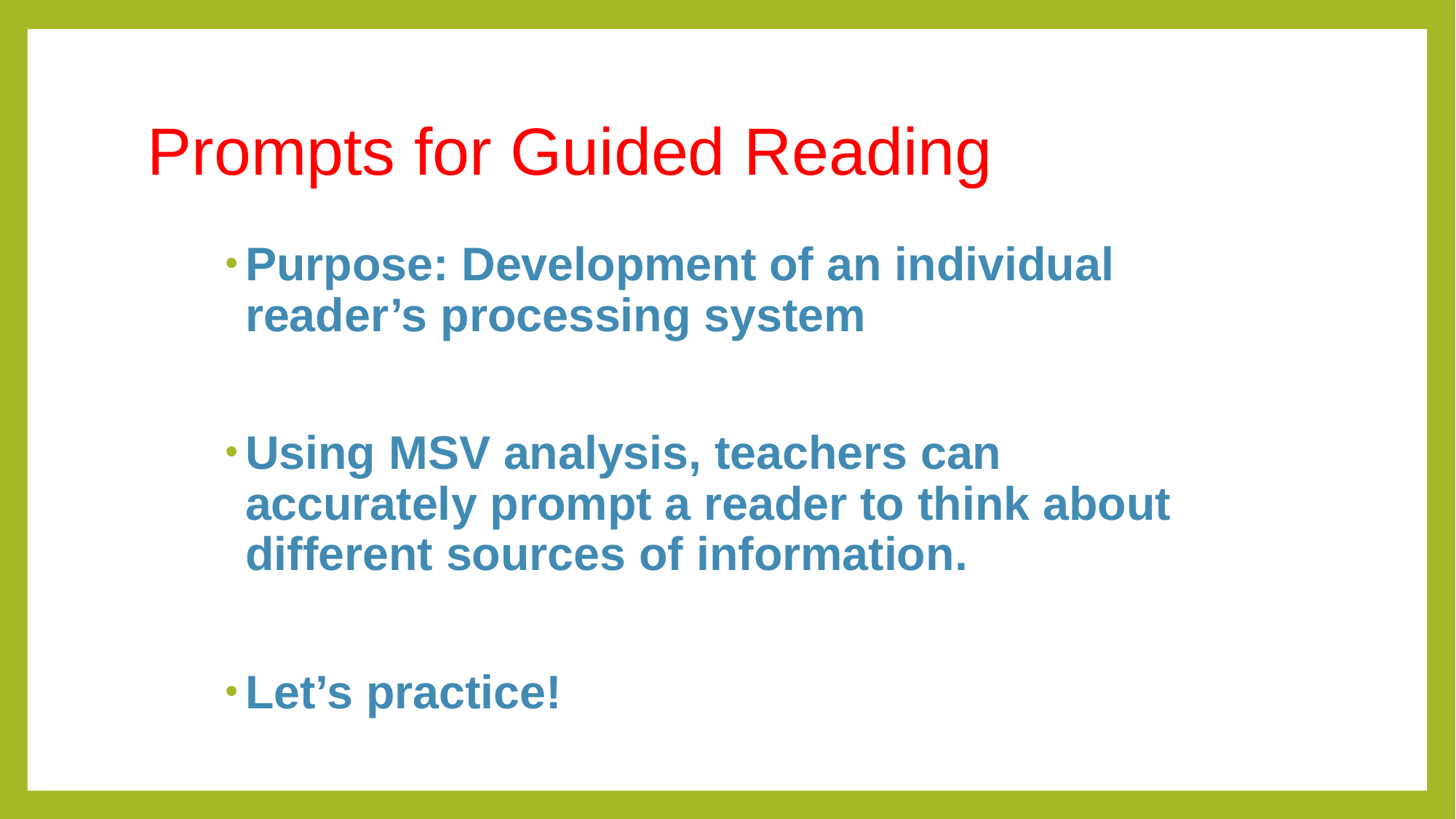

# Prompts for Guided Reading
Purpose: Development of an individual reader’s processing system

Using MSV analysis, teachers can accurately prompt a reader to think about different sources of information.

Let’s practice!